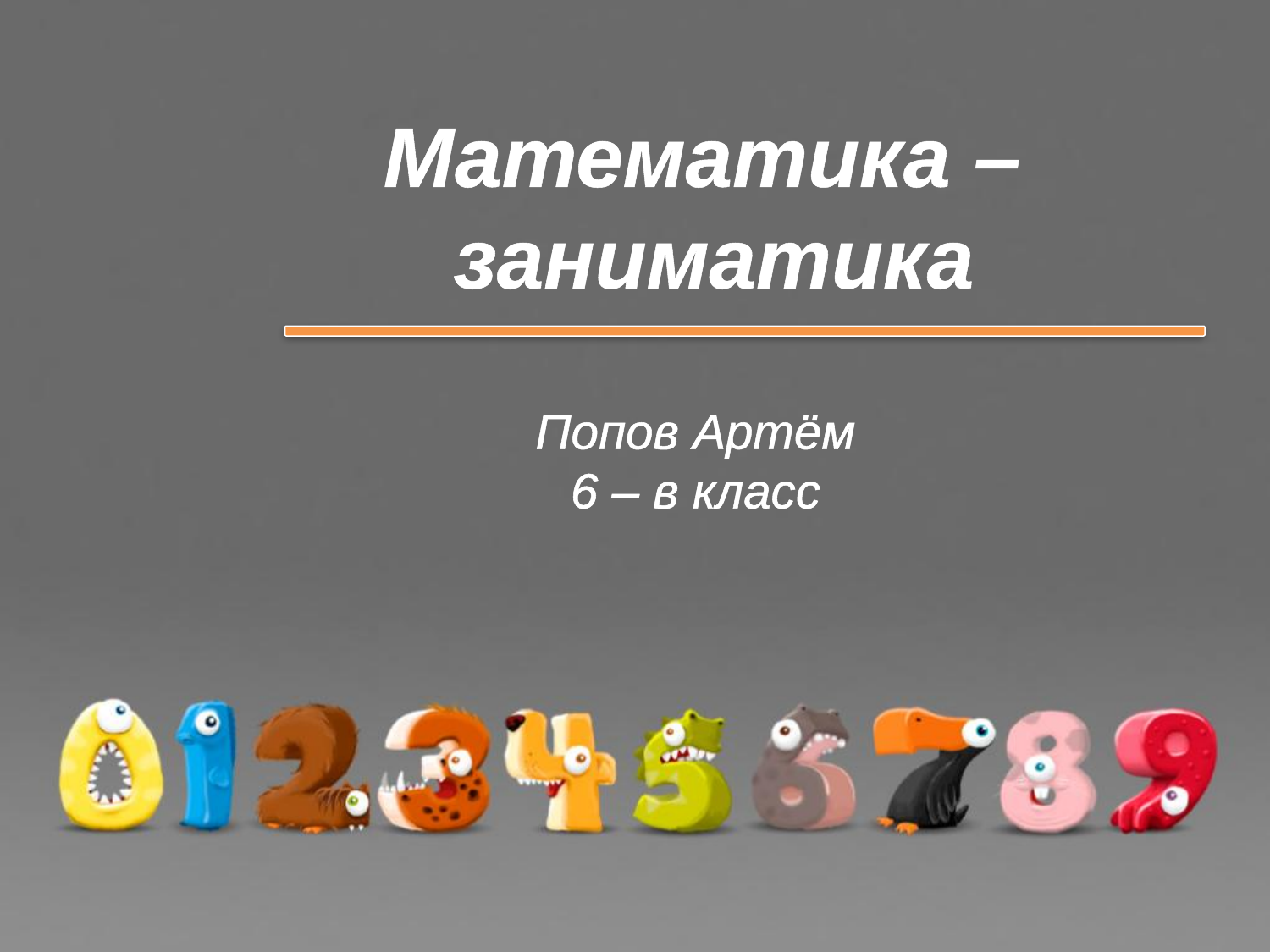

Математика –
заниматика

Попов Артём
6 – в класс